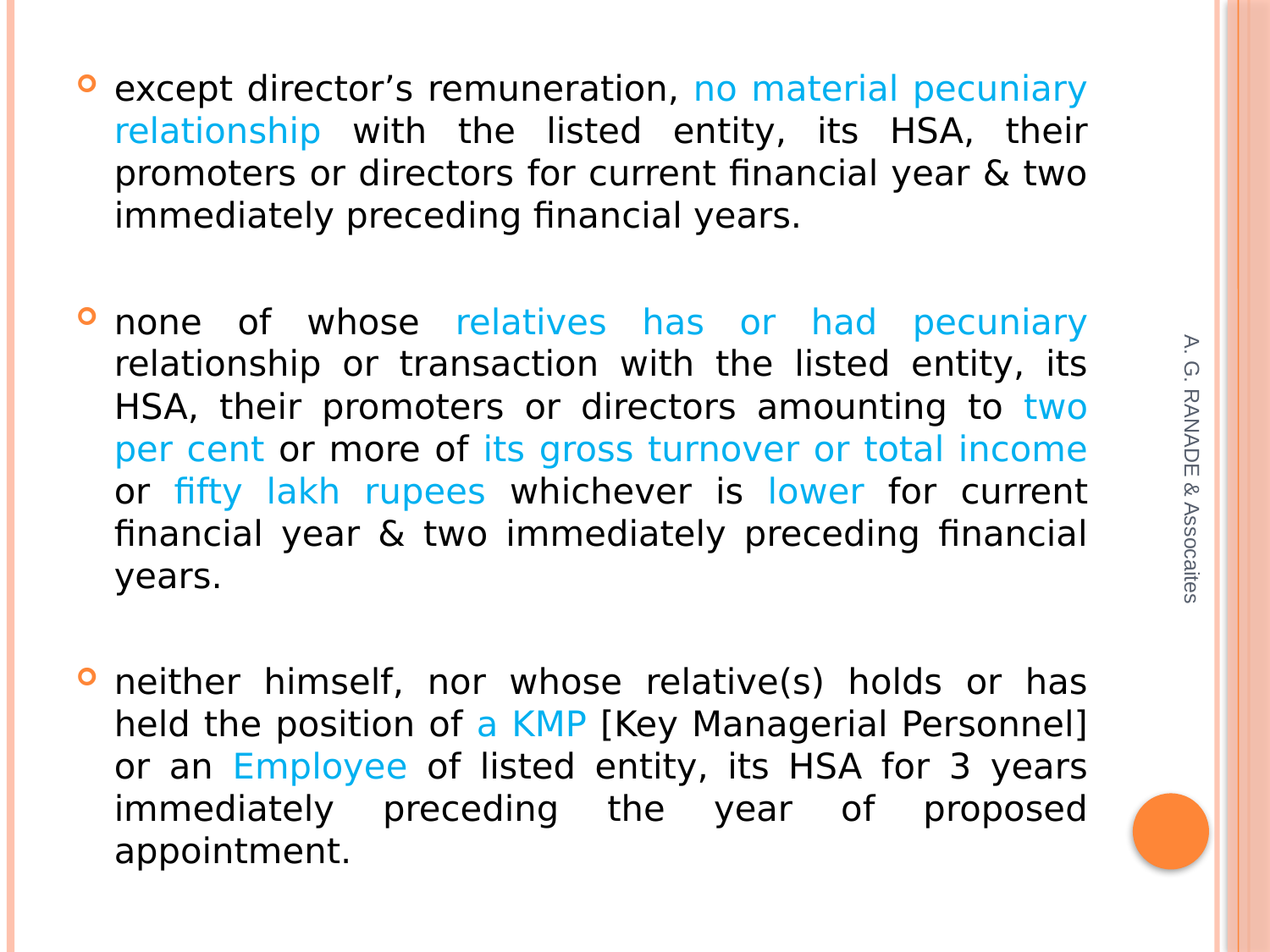

except director’s remuneration, no material pecuniary relationship with the listed entity, its HSA, their promoters or directors for current financial year & two immediately preceding financial years.

none of whose relatives has or had pecuniary relationship or transaction with the listed entity, its HSA, their promoters or directors amounting to two per cent or more of its gross turnover or total income or fifty lakh rupees whichever is lower for current financial year & two immediately preceding financial years.

neither himself, nor whose relative(s) holds or has held the position of a KMP [Key Managerial Personnel] or an Employee of listed entity, its HSA for 3 years immediately preceding the year of proposed appointment.

A. G. RANADE & Assocaites